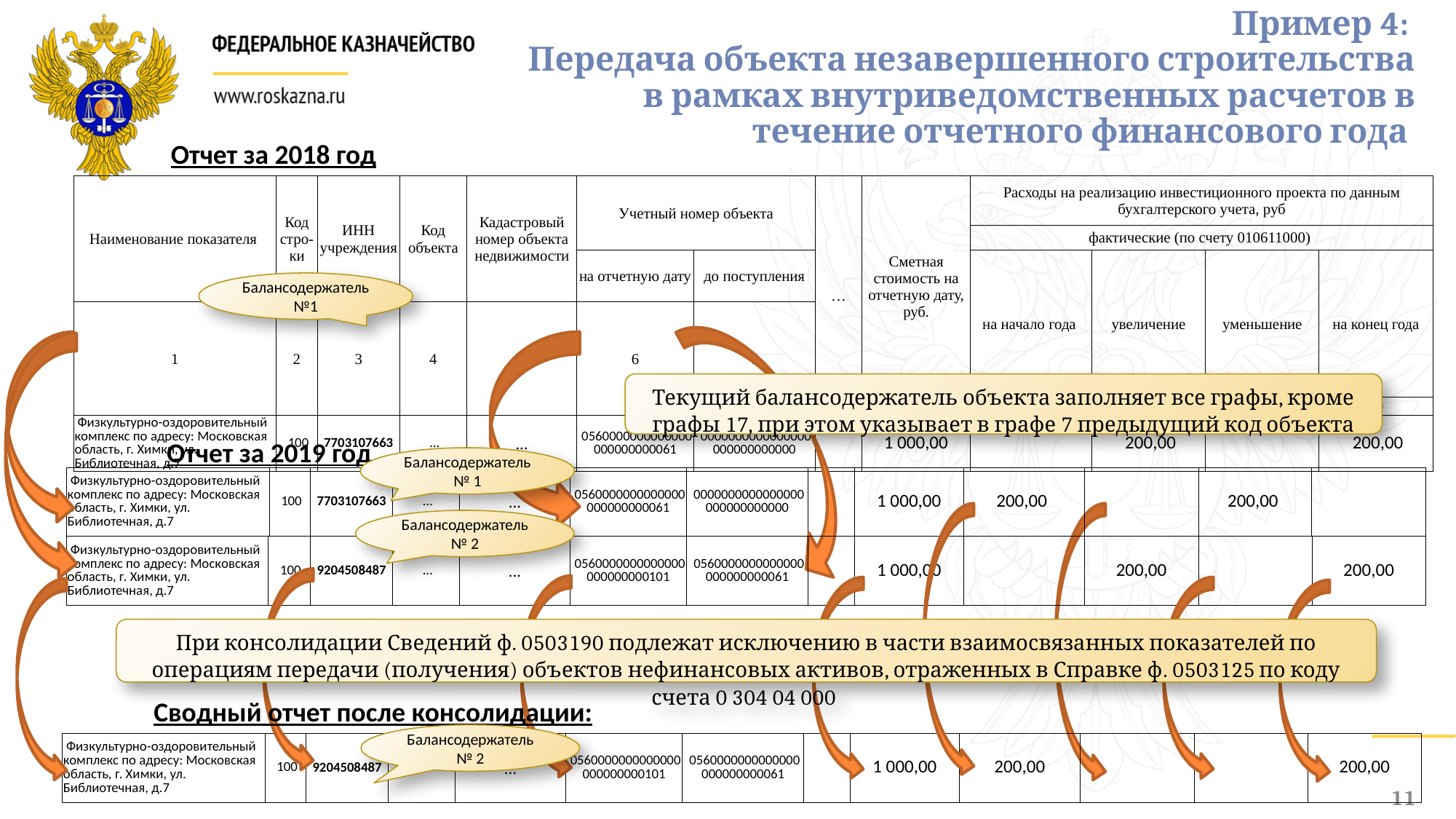

Пример 4:
Передача объекта незавершенного строительства в рамках внутриведомственных расчетов в течение отчетного финансового года
Отчет за 2018 год
| Наименование показателя | Код стро- ки | ИНН учреждения | Код объекта | Кадастровый номер объекта недвижимости | Учетный номер объекта |  | … | Сметная стоимость на отчетную дату, руб. | Расходы на реализацию инвестиционного проекта по данным бухгалтерского учета, руб |  |  |  |
| --- | --- | --- | --- | --- | --- | --- | --- | --- | --- | --- | --- | --- |
|  |  |  |  |  |  |  |  |  | фактические (по счету 010611000) |  |  |  |
|  |  |  |  |  | на отчетную дату | до поступления |  |  | на начало года | увеличение | уменьшение | на конец года |
| 1 | 2 | 3 | 4 | 5 | 6 | 7 |  |  |  |  |  |  |
|  |  |  |  |  |  |  |  | 16 | 17 | 18 | 19 | 20 |
| Физкультурно-оздоровительный комплекс по адресу: Московская область, г. Химки, ул. Библиотечная, д.7 | 100 | 7703107663 | … | ... | 0560000000000000000000000061 | 0000000000000000000000000000 |  | 1 000,00 |  | 200,00 |  | 200,00 |
Балансодержатель №1

Текущий балансодержатель объекта заполняет все графы, кроме графы 17, при этом указывает в графе 7 предыдущий код объекта
Отчет за 2019 год
Балансодержатель № 1
| Физкультурно-оздоровительный комплекс по адресу: Московская область, г. Химки, ул. Библиотечная, д.7 | 100 | 7703107663 | … | ... | 0560000000000000000000000061 | 0000000000000000000000000000 |  | 1 000,00 | 200,00 |  | 200,00 |  |
| --- | --- | --- | --- | --- | --- | --- | --- | --- | --- | --- | --- | --- |

Балансодержатель № 2
| Физкультурно-оздоровительный комплекс по адресу: Московская область, г. Химки, ул. Библиотечная, д.7 | 100 | 9204508487 | … | ... | 0560000000000000000000000101 | 0560000000000000000000000061 |  | 1 000,00 |  | 200,00 |  | 200,00 |
| --- | --- | --- | --- | --- | --- | --- | --- | --- | --- | --- | --- | --- |

При консолидации Сведений ф. 0503190 подлежат исключению в части взаимосвязанных показателей по операциям передачи (получения) объектов нефинансовых активов, отраженных в Справке ф. 0503125 по коду счета 0 304 04 000
Сводный отчет после консолидации:
Балансодержатель № 2
| Физкультурно-оздоровительный комплекс по адресу: Московская область, г. Химки, ул. Библиотечная, д.7 | 100 | 9204508487 | … | ... | 0560000000000000000000000101 | 0560000000000000000000000061 |  | 1 000,00 | 200,00 |  |  | 200,00 |
| --- | --- | --- | --- | --- | --- | --- | --- | --- | --- | --- | --- | --- |
11